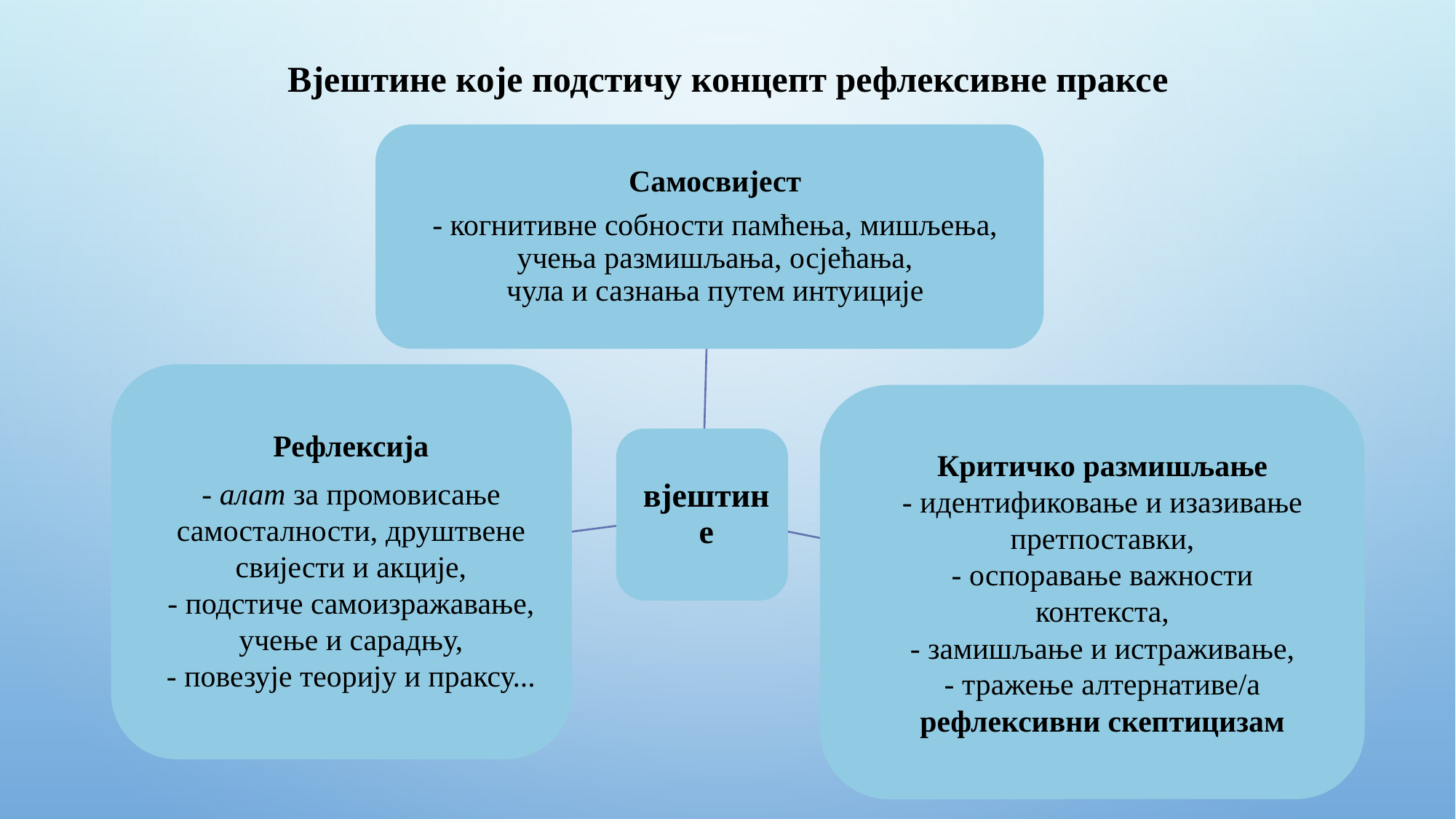

# Вјештине које подстичу концепт рефлексивне праксе
вјештине
Самосвијест
- когнитивне собности памћења, мишљења, учења размишљања, осјећања,
чула и сазнања путем интуиције
Критичко размишљање
- идентификовање и изазивање
претпоставки,
- оспоравање важности
контекста,
- замишљање и истраживање,
- тражење алтернативе/а рефлексивни скептицизам
Рефлексија
- алат за промовисање самосталности, друштвене свијести и акције,
- подстиче самоизражавање, учење и сарадњу,
- повезује теорију и праксу...